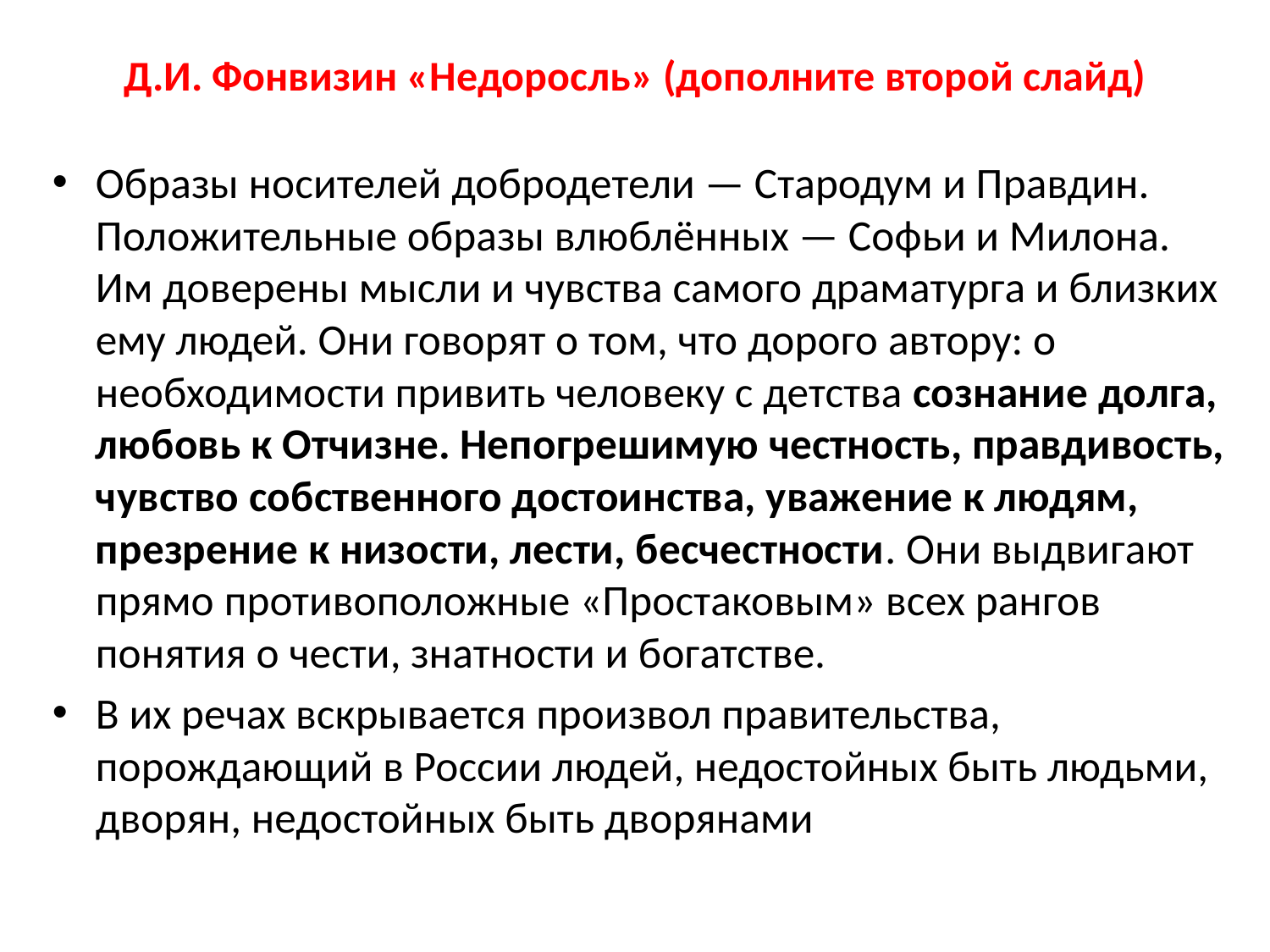

# Д.И. Фонвизин «Недоросль» (дополните второй слайд)
Образы носителей добродетели — Стародум и Правдин. Положительные образы влюблённых — Софьи и Милона. Им доверены мысли и чувства самого драматурга и близких ему людей. Они говорят о том, что дорого автору: о необходимости привить человеку с детства сознание долга, любовь к Отчизне. Непогрешимую честность, правдивость, чувство собственного достоинства, уважение к людям, презрение к низости, лести, бесчестности. Они выдвигают прямо противоположные «Простаковым» всех рангов понятия о чести, знатности и богатстве.
В их речах вскрывается произвол правительства, порождающий в России людей, недостойных быть людьми, дворян, недостойных быть дворянами